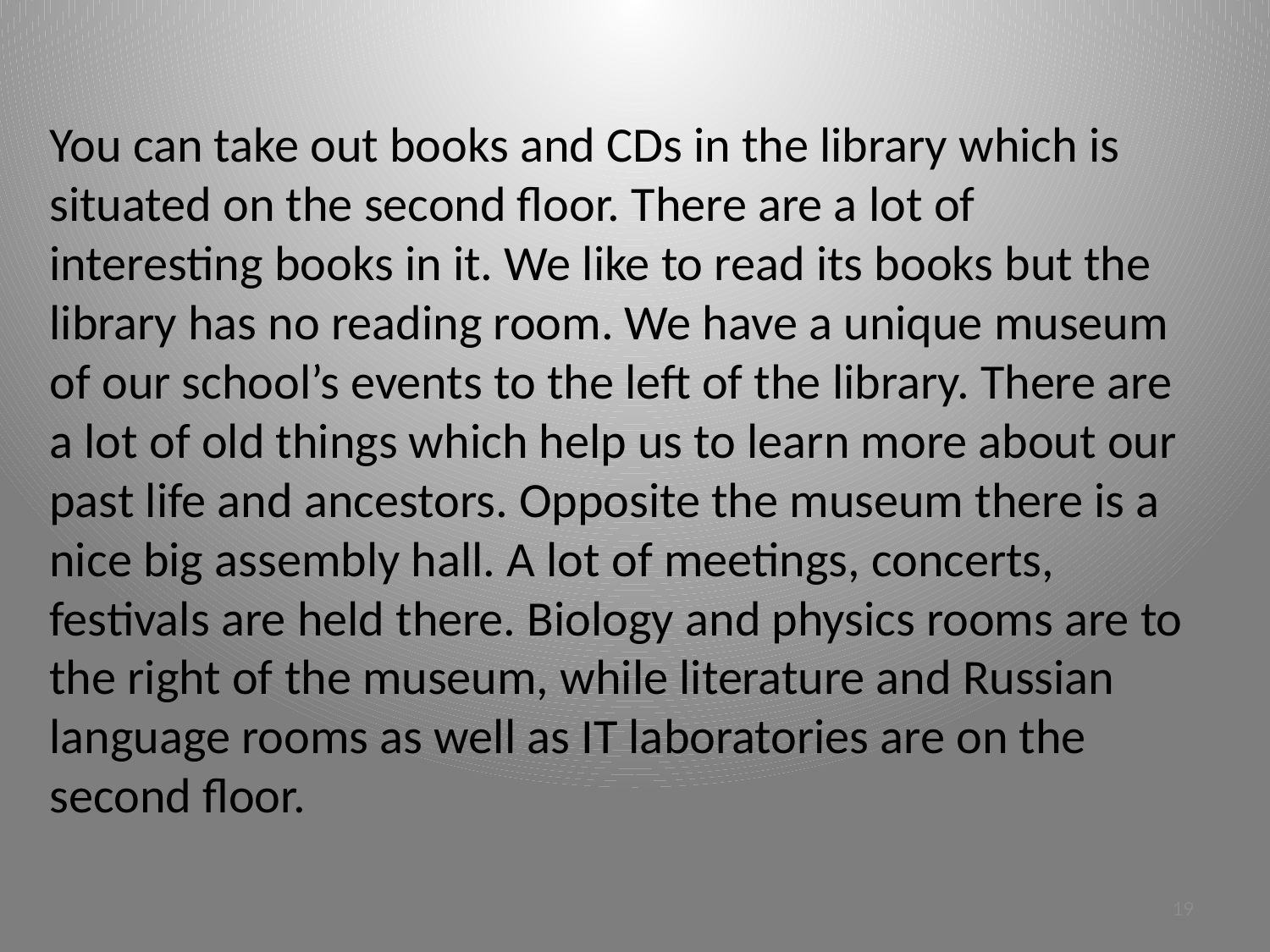

You can take out books and CDs in the library which is situated on the second floor. There are a lot of interesting books in it. We like to read its books but the library has no reading room. We have a unique museum of our school’s events to the left of the library. There are a lot of old things which help us to learn more about our past life and ancestors. Opposite the museum there is a nice big assembly hall. A lot of meetings, concerts, festivals are held there. Biology and physics rooms are to the right of the museum, while literature and Russian language rooms as well as IT laboratories are on the second floor.
19